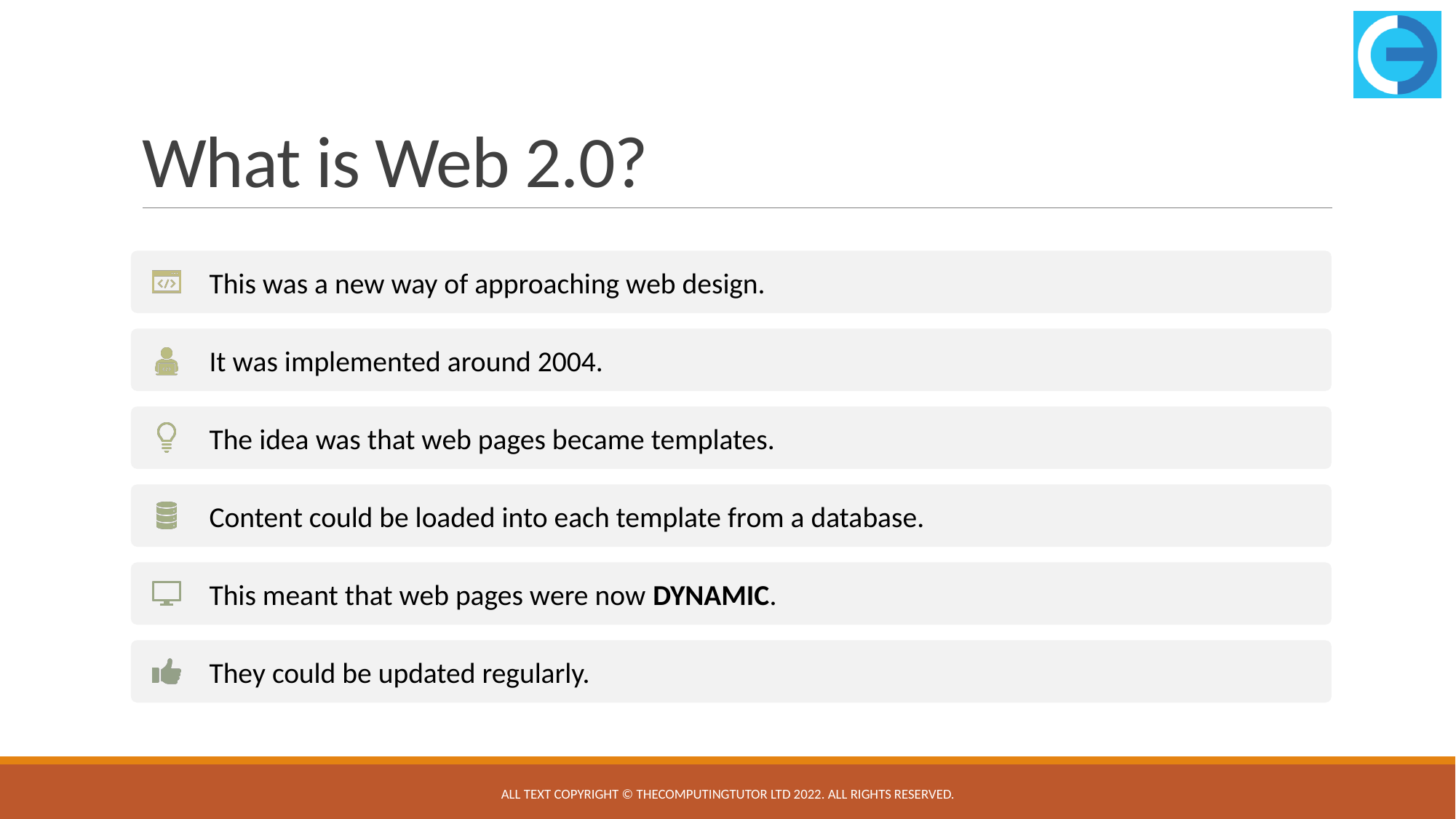

# What is Web 2.0?
This was a new way of approaching web design.
It was implemented around 2004.
The idea was that web pages became templates.
Content could be loaded into each template from a database.
This meant that web pages were now DYNAMIC.
They could be updated regularly.
All text copyright © TheComputingTutor Ltd 2022. All rights Reserved.